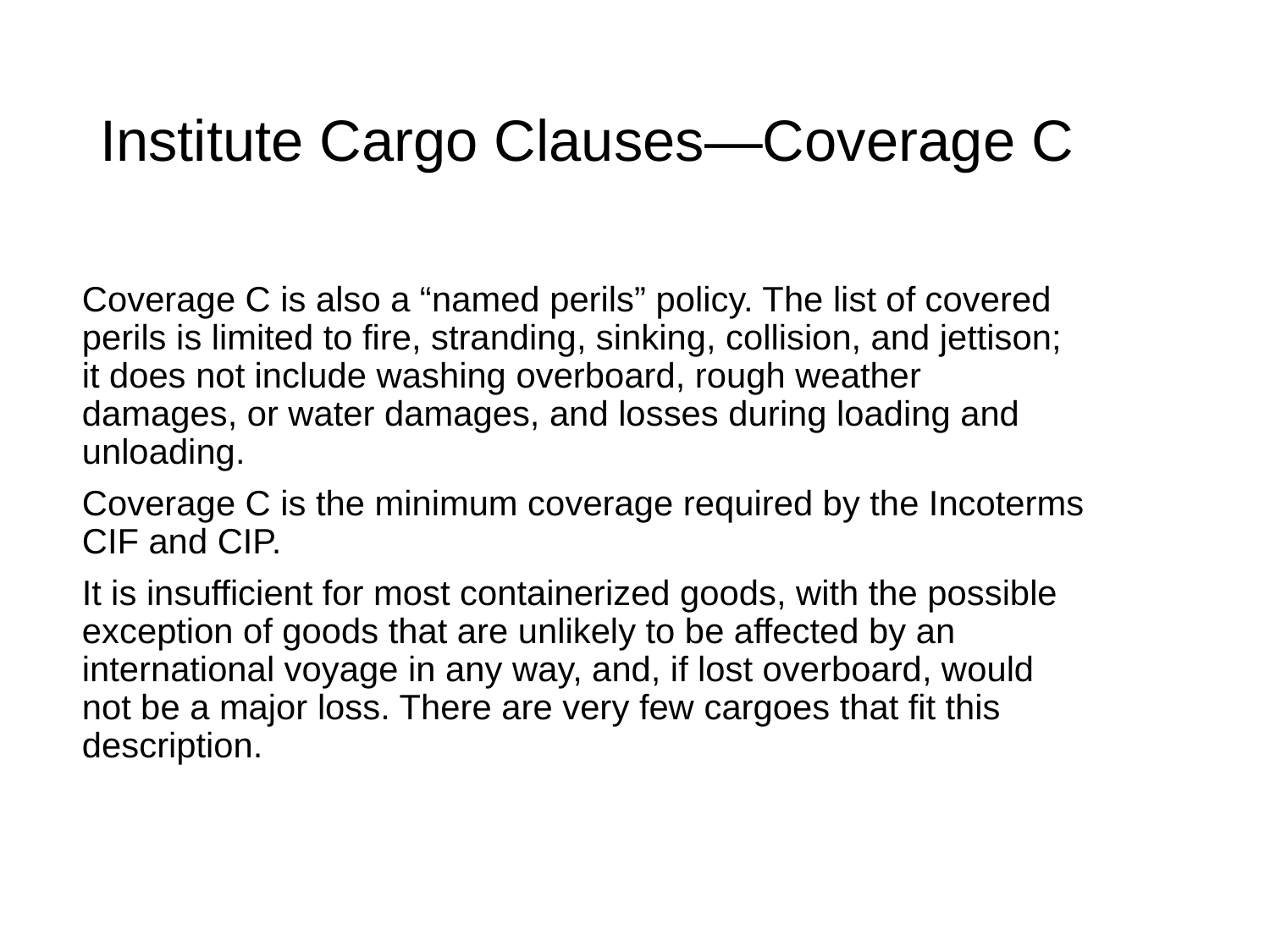

# Institute Cargo Clauses—Coverage C
Coverage C is also a “named perils” policy. The list of covered perils is limited to fire, stranding, sinking, collision, and jettison; it does not include washing overboard, rough weather damages, or water damages, and losses during loading and unloading.
Coverage C is the minimum coverage required by the Incoterms CIF and CIP.
It is insufficient for most containerized goods, with the possible exception of goods that are unlikely to be affected by an international voyage in any way, and, if lost overboard, would not be a major loss. There are very few cargoes that fit this description.